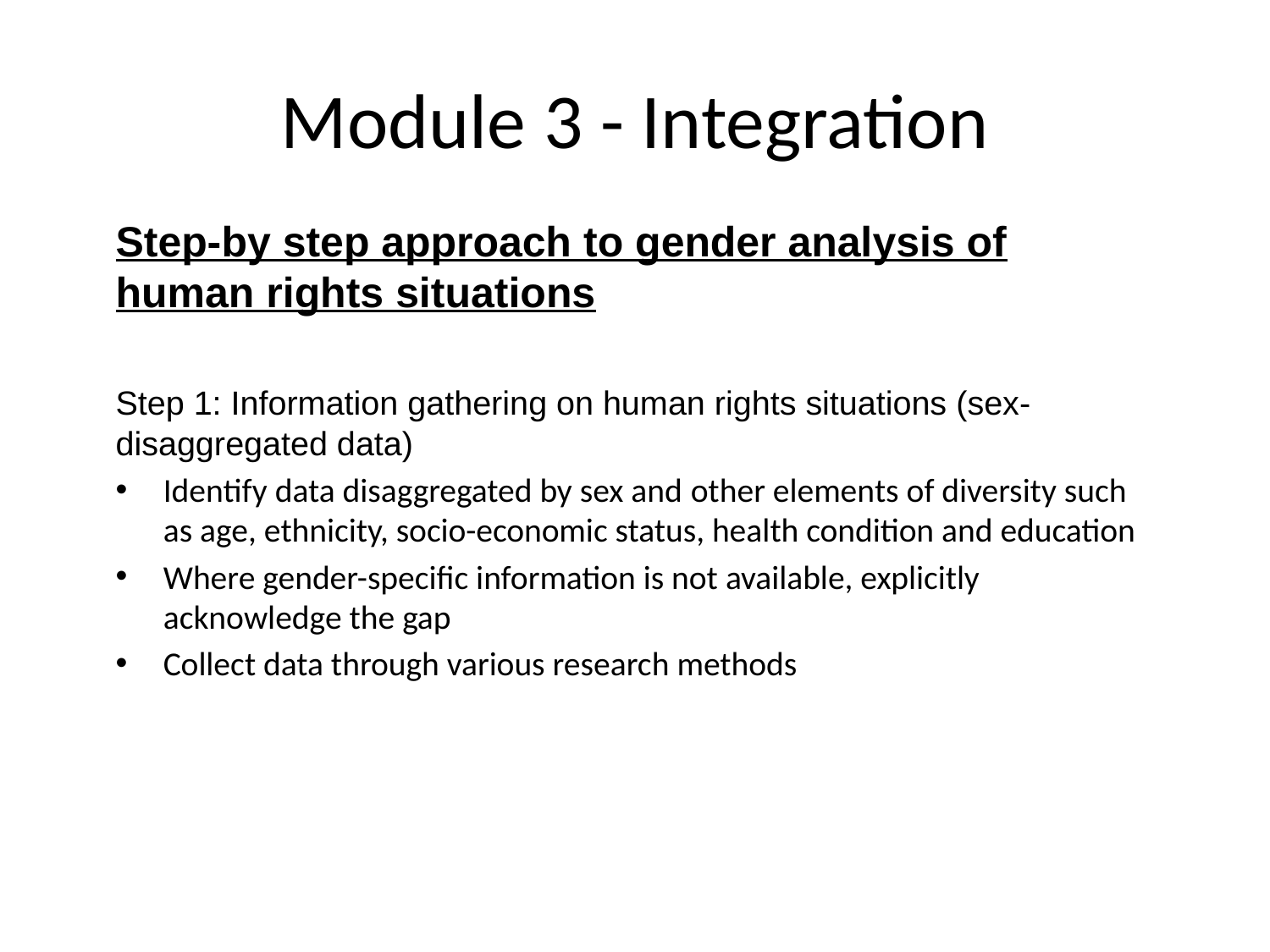

# Module 3 - Integration
Step-by step approach to gender analysis of human rights situations

Step 1: Information gathering on human rights situations (sex-disaggregated data)
Identify data disaggregated by sex and other elements of diversity such as age, ethnicity, socio-economic status, health condition and education
Where gender-specific information is not available, explicitly acknowledge the gap
Collect data through various research methods